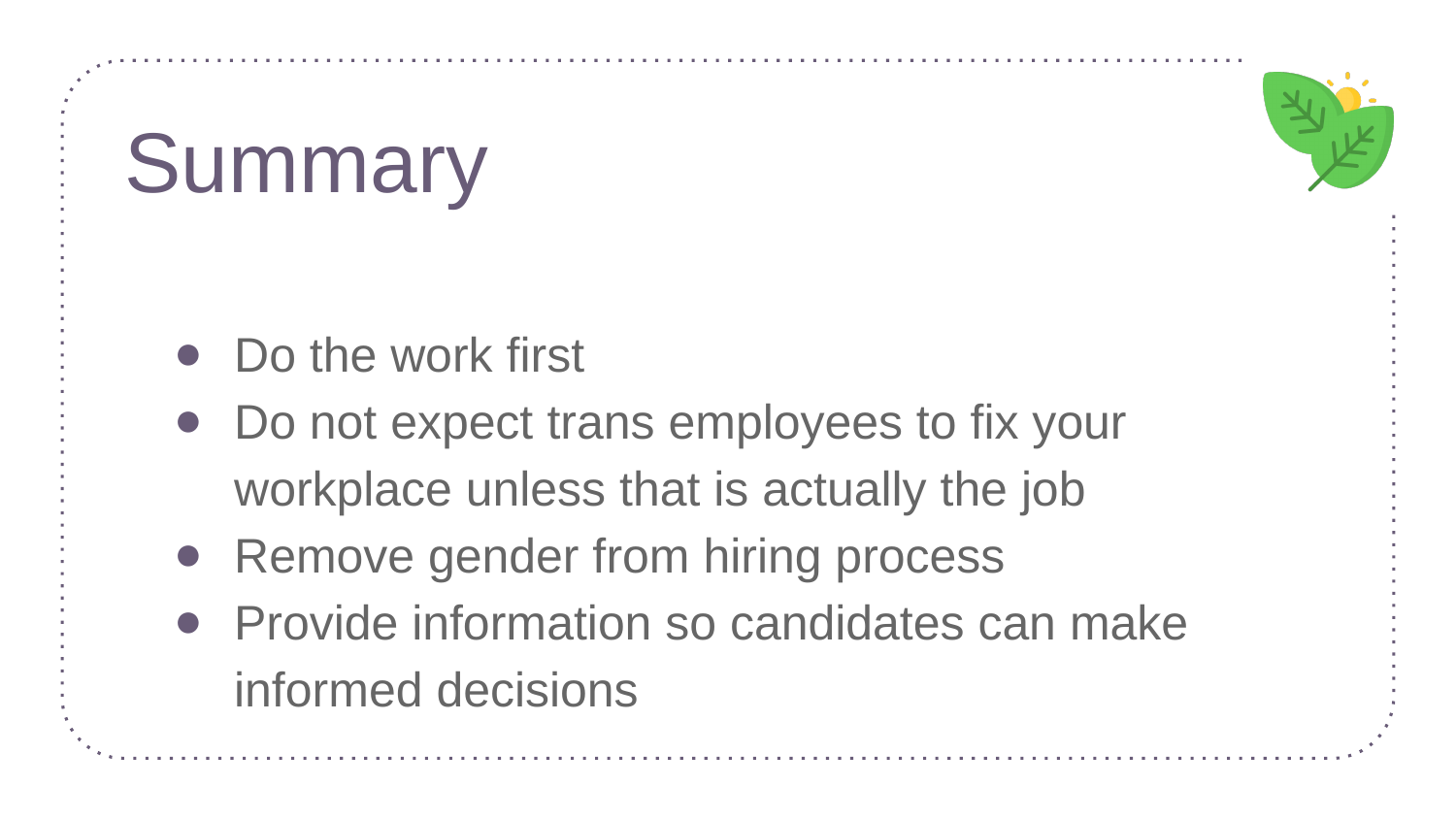

# Summary
Do the work first
Do not expect trans employees to fix your workplace unless that is actually the job
Remove gender from hiring process
Provide information so candidates can make informed decisions